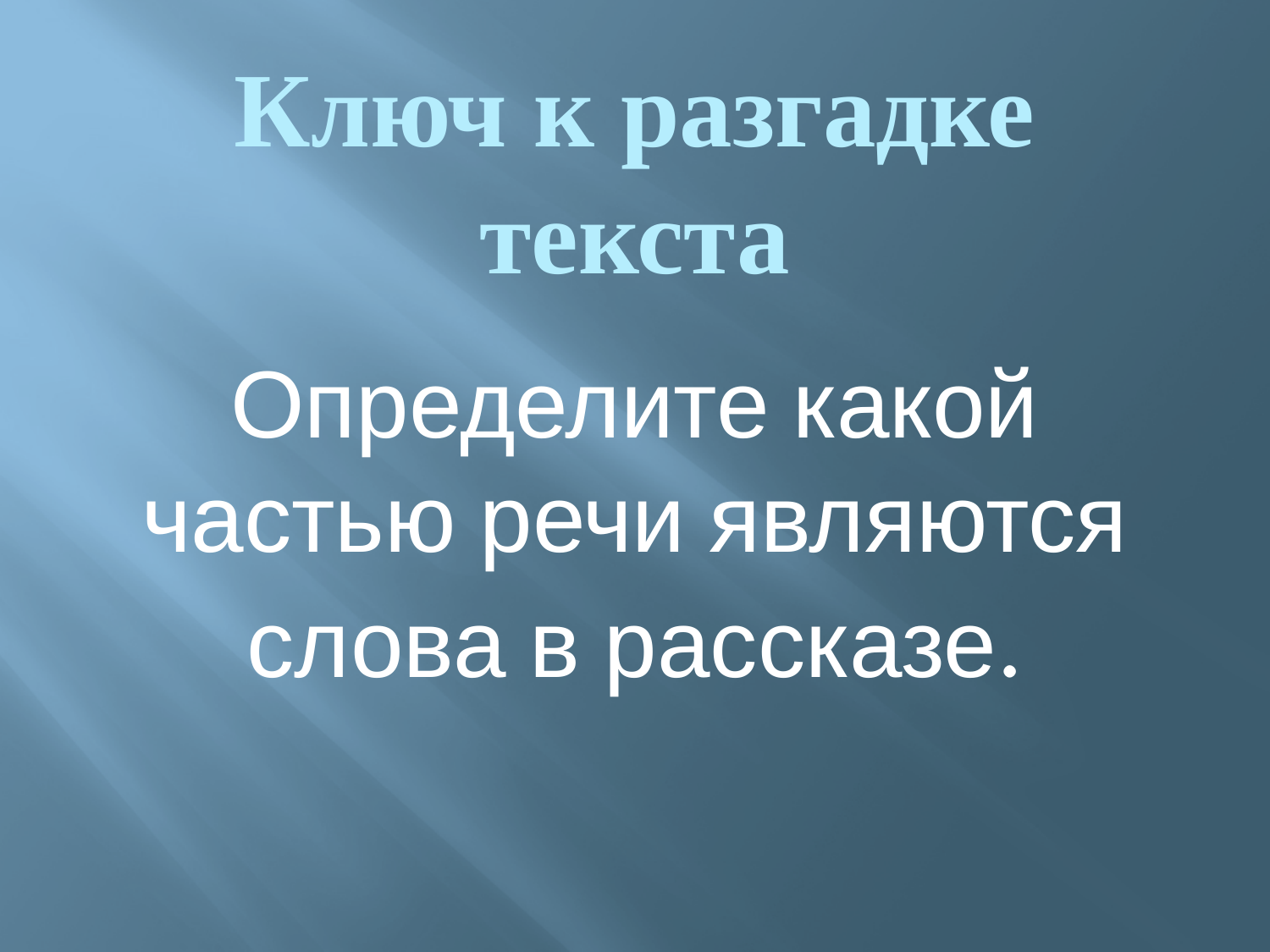

# Ключ к разгадке текста

Определите какой частью речи являются слова в рассказе.